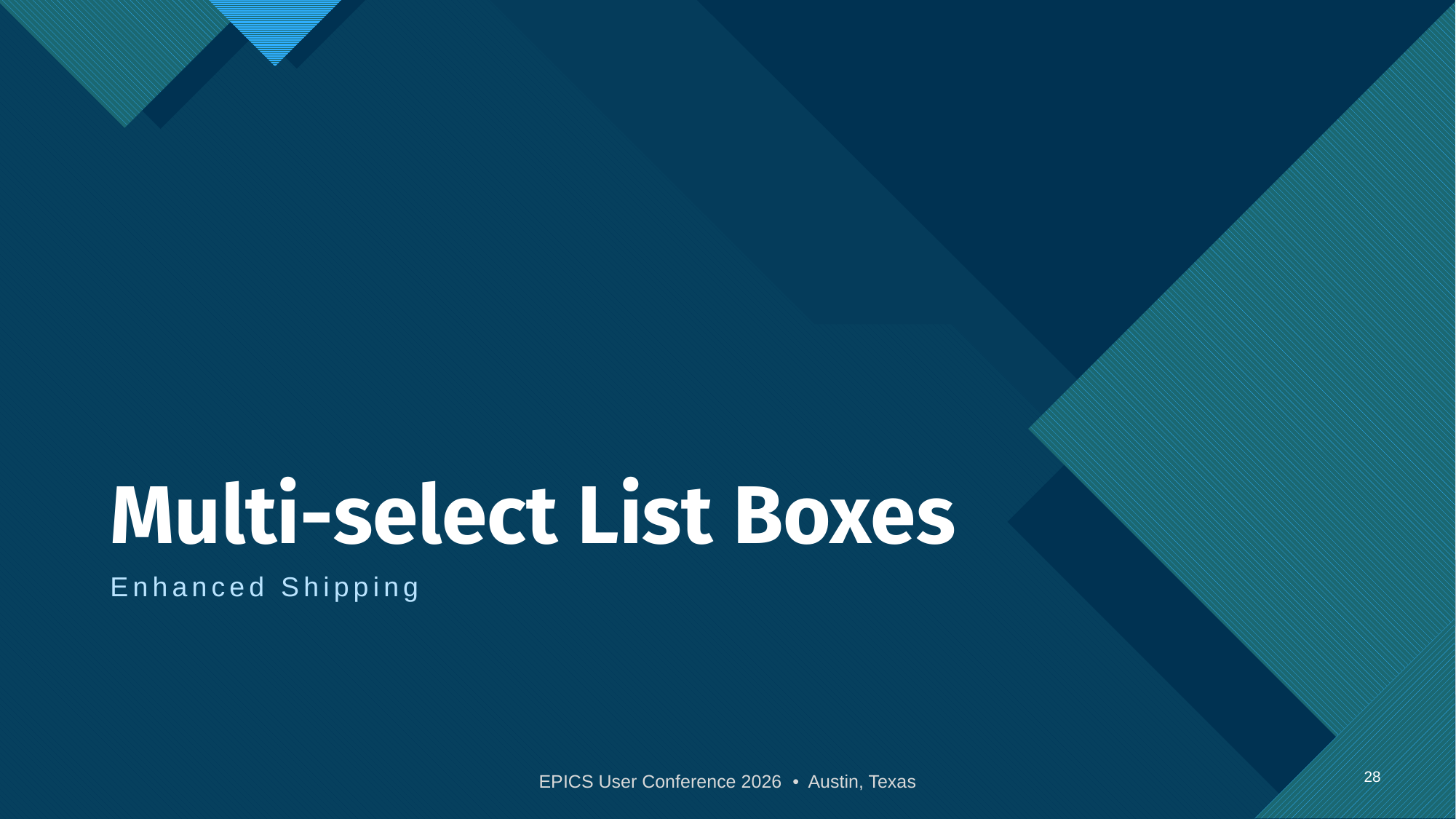

# Multi-select List Boxes
Enhanced Shipping
28
EPICS User Conference 2026  •  Austin, Texas